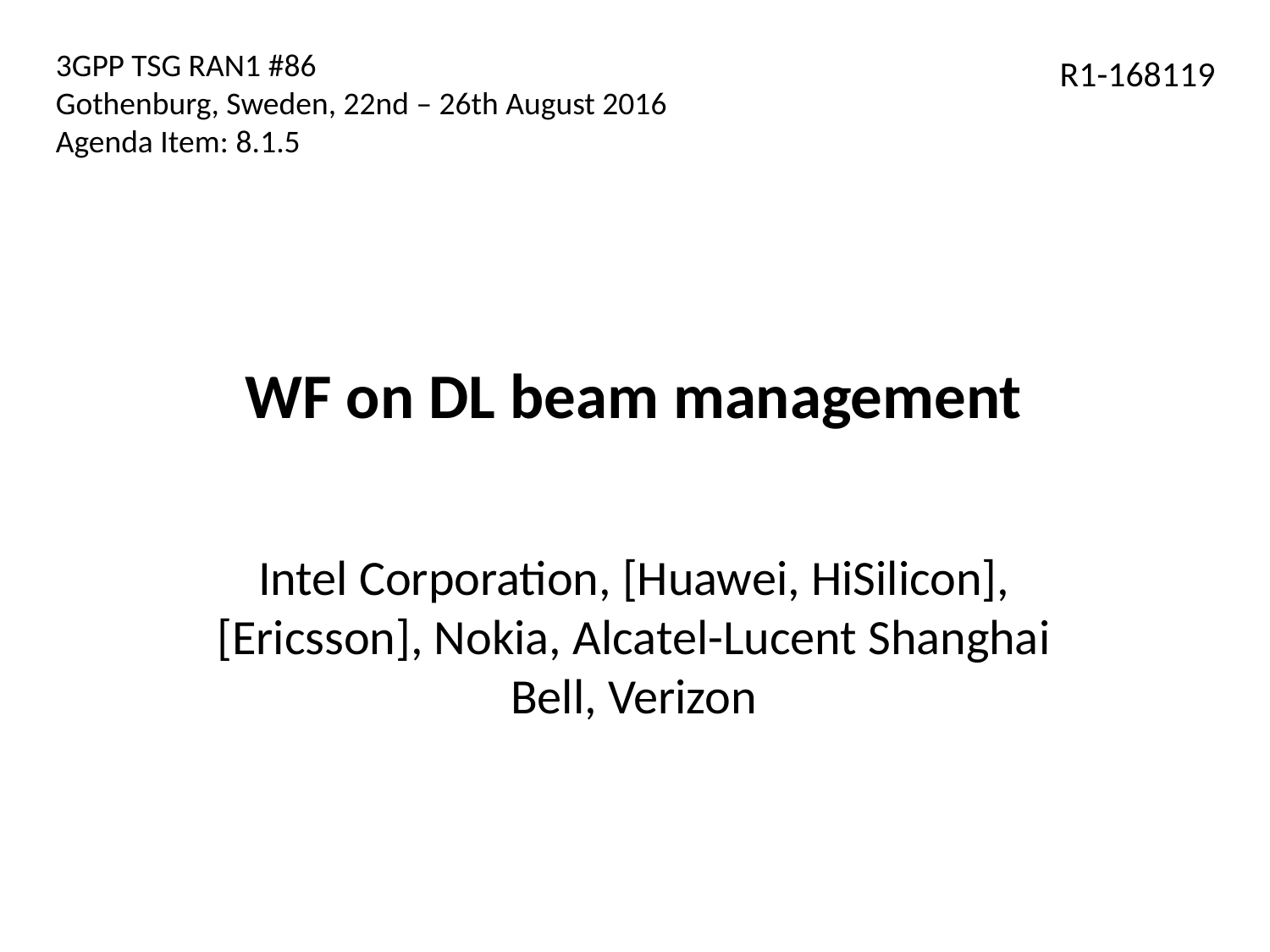

3GPP TSG RAN1 #86
Gothenburg, Sweden, 22nd – 26th August 2016
Agenda Item: 8.1.5
R1-168119
# WF on DL beam management
Intel Corporation, [Huawei, HiSilicon], [Ericsson], Nokia, Alcatel-Lucent Shanghai Bell, Verizon